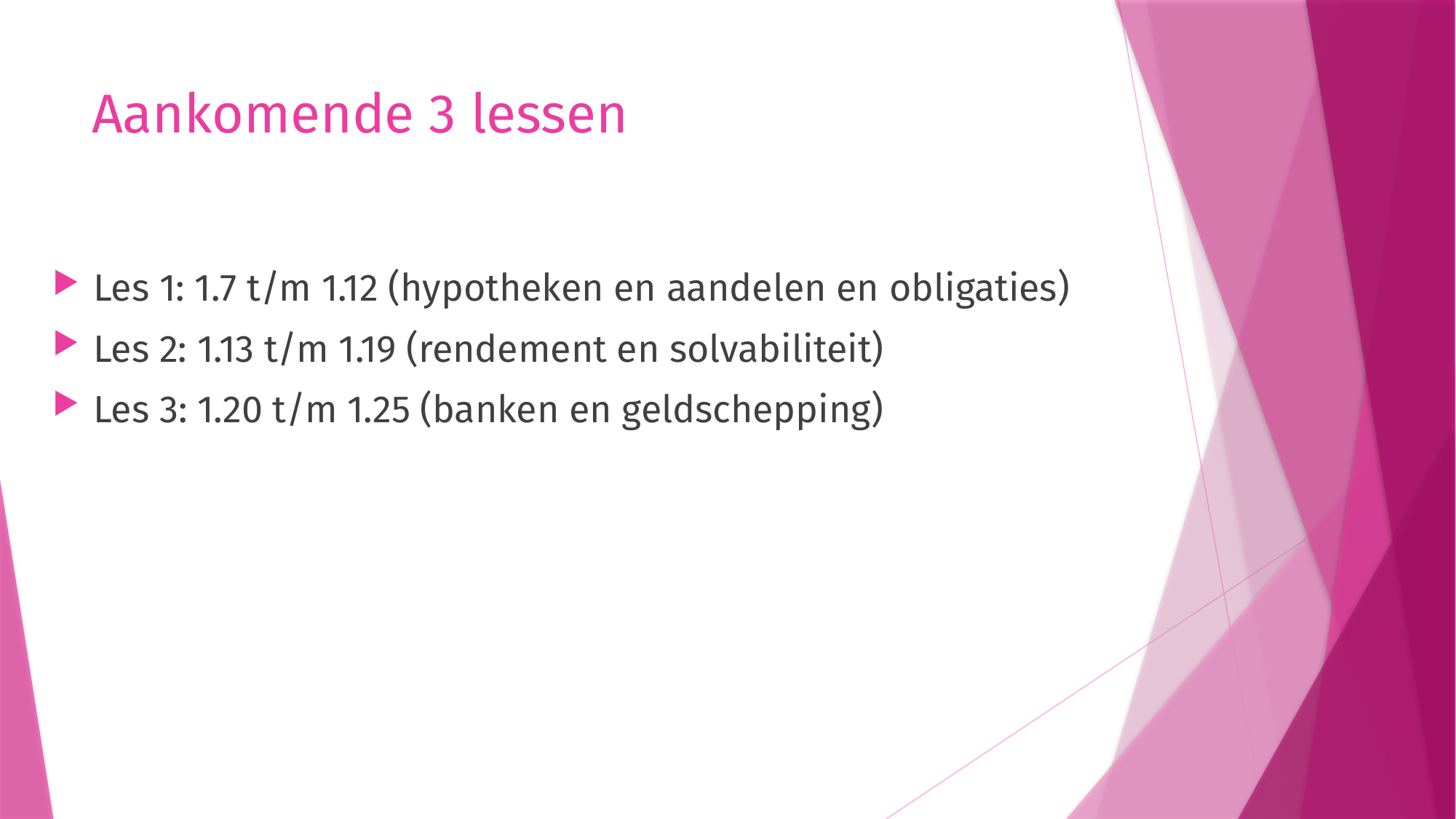

# Aankomende 3 lessen
Les 1: 1.7 t/m 1.12 (hypotheken en aandelen en obligaties)
Les 2: 1.13 t/m 1.19 (rendement en solvabiliteit)
Les 3: 1.20 t/m 1.25 (banken en geldschepping)